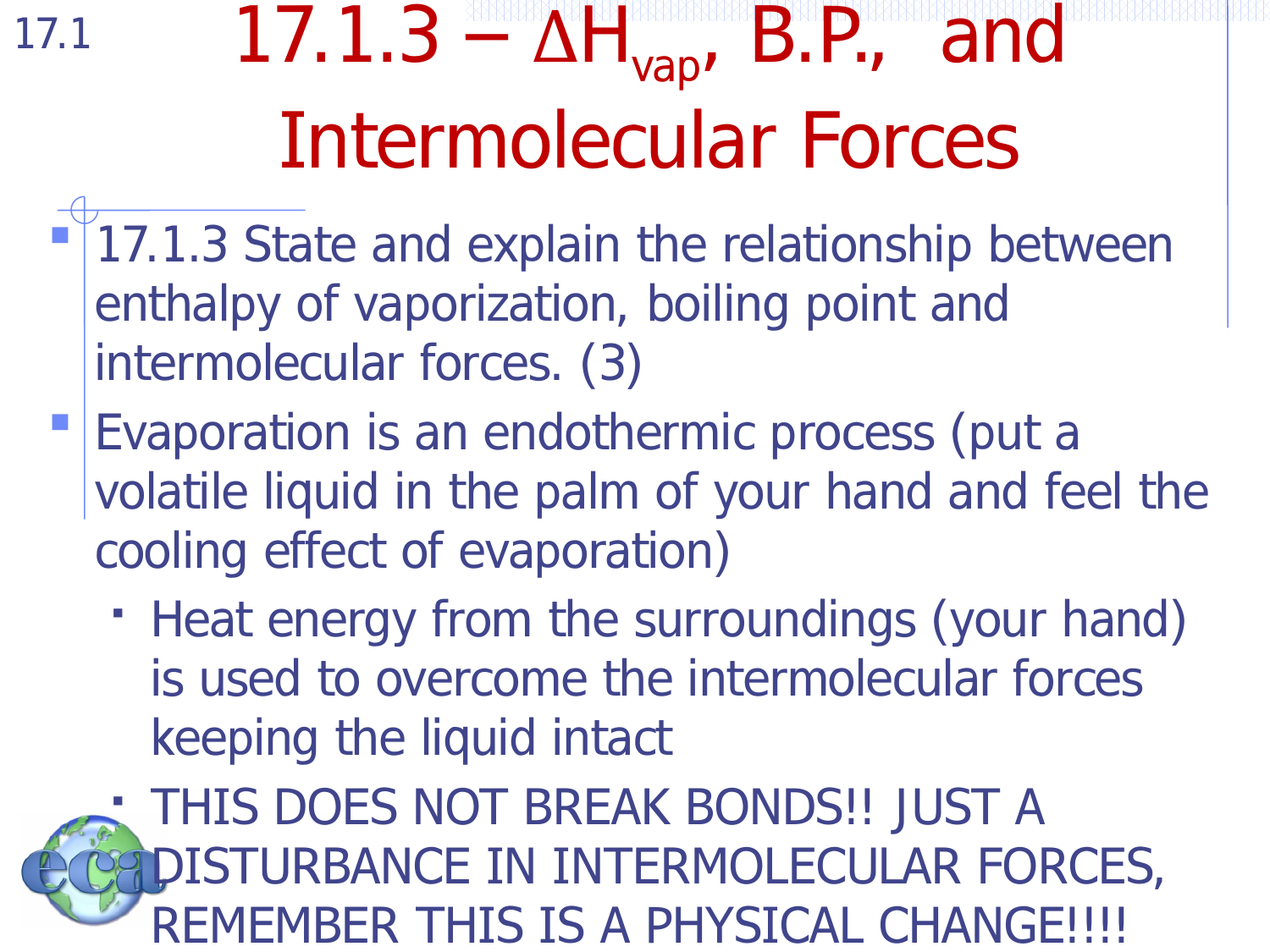

# 17.1.3 – ∆Hvap, B.P.,  and Intermolecular Forces
17.1.3 State and explain the relationship between enthalpy of vaporization, boiling point and intermolecular forces. (3)
Evaporation is an endothermic process (put a volatile liquid in the palm of your hand and feel the cooling effect of evaporation)
Heat energy from the surroundings (your hand) is used to overcome the intermolecular forces keeping the liquid intact
THIS DOES NOT BREAK BONDS!! JUST A DISTURBANCE IN INTERMOLECULAR FORCES, REMEMBER THIS IS A PHYSICAL CHANGE!!!!